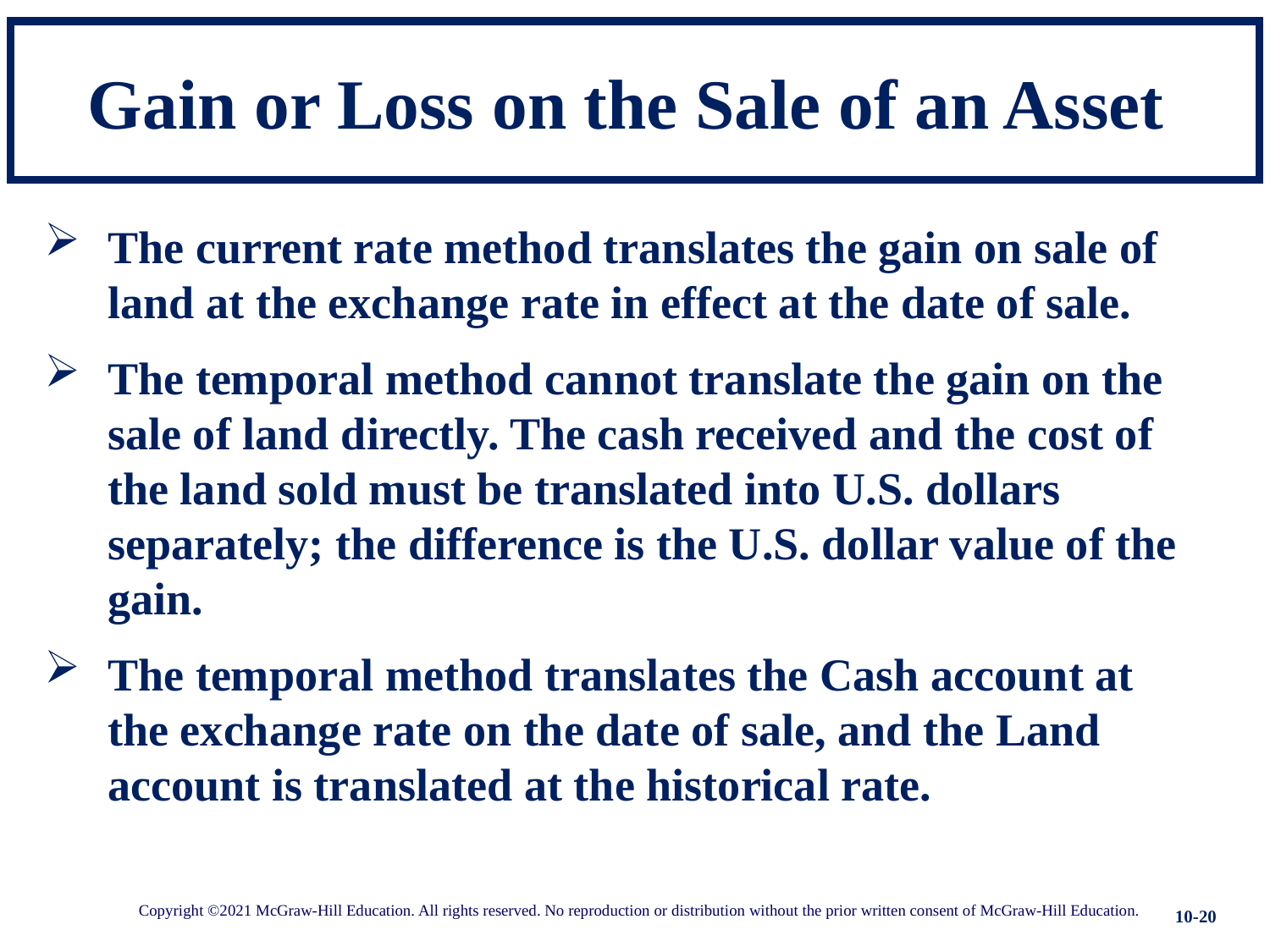

# Gain or Loss on the Sale of an Asset
The current rate method translates the gain on sale of land at the exchange rate in effect at the date of sale.
The temporal method cannot translate the gain on the sale of land directly. The cash received and the cost of the land sold must be translated into U.S. dollars separately; the difference is the U.S. dollar value of the gain.
The temporal method translates the Cash account at the exchange rate on the date of sale, and the Land account is translated at the historical rate.
10-20
Copyright ©2021 McGraw-Hill Education. All rights reserved. No reproduction or distribution without the prior written consent of McGraw-Hill Education.